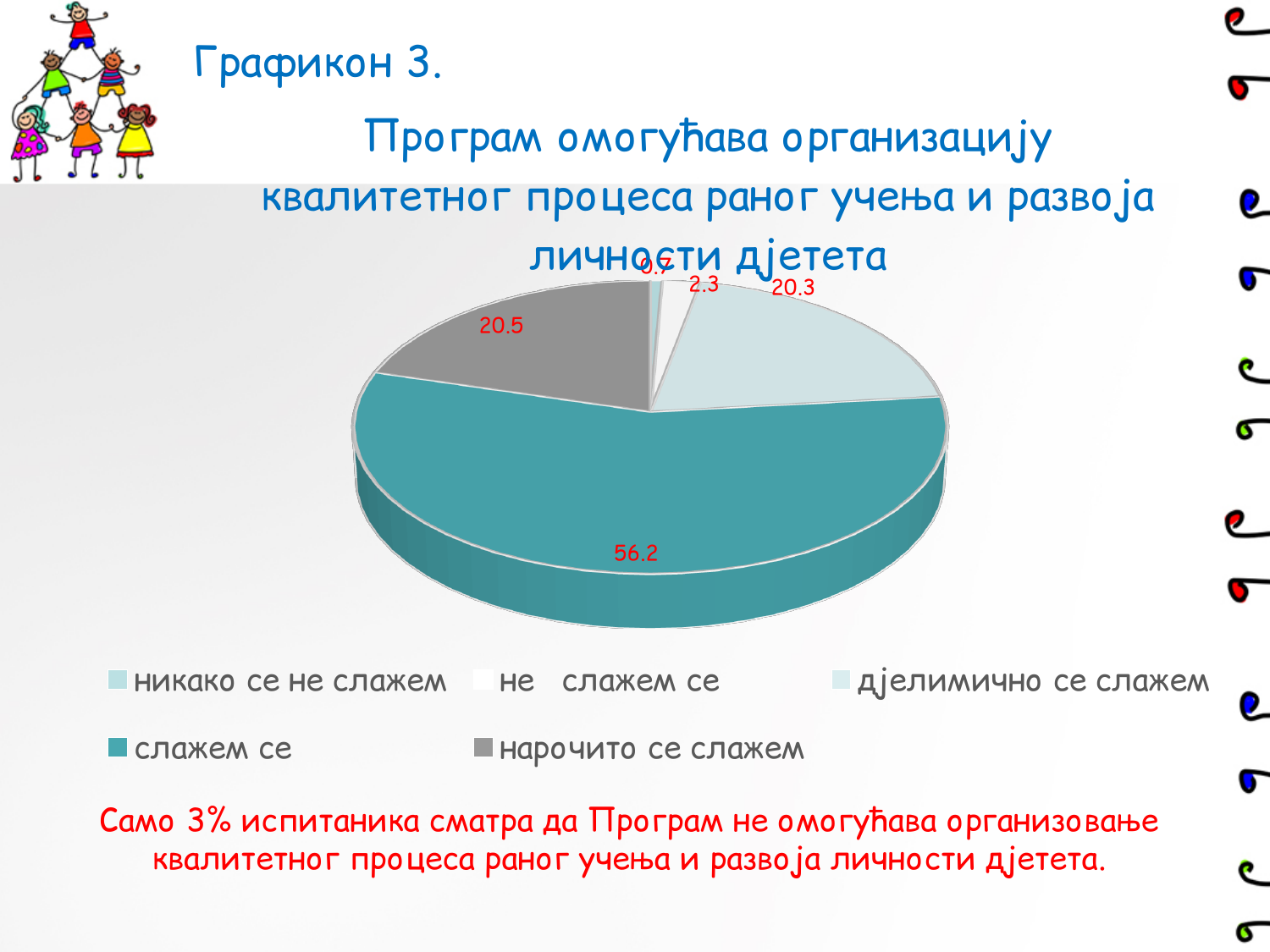

# Графикон 3.

[unsupported chart]

Само 3% испитаника сматра да Програм не омогућава организовање квалитетног процеса раног учења и развоја личности дјетета.